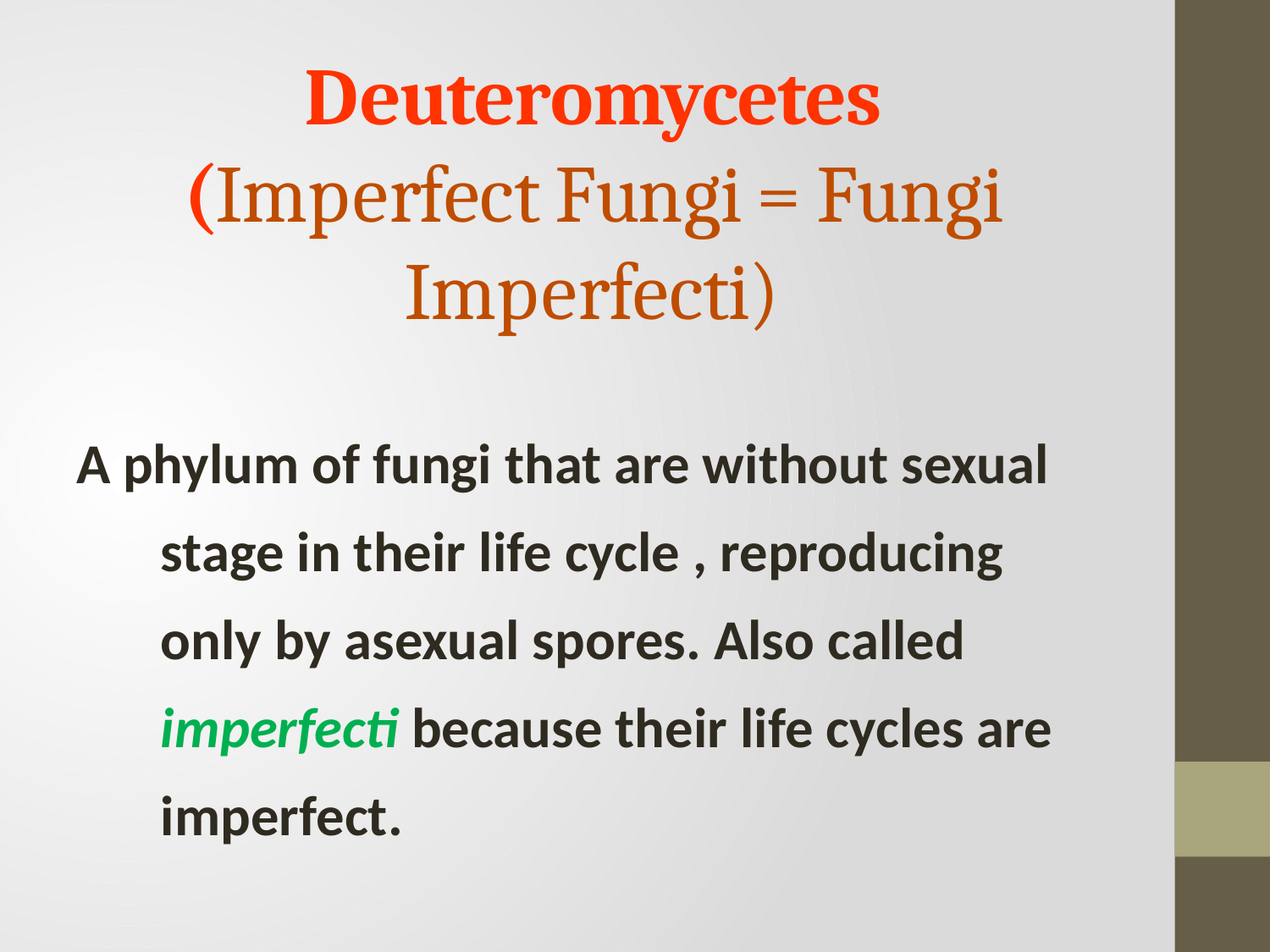

# Deuteromycetes (Imperfect Fungi = Fungi Imperfecti)
A phylum of fungi that are without sexual stage in their life cycle , reproducing only by asexual spores. Also called imperfecti because their life cycles are imperfect.